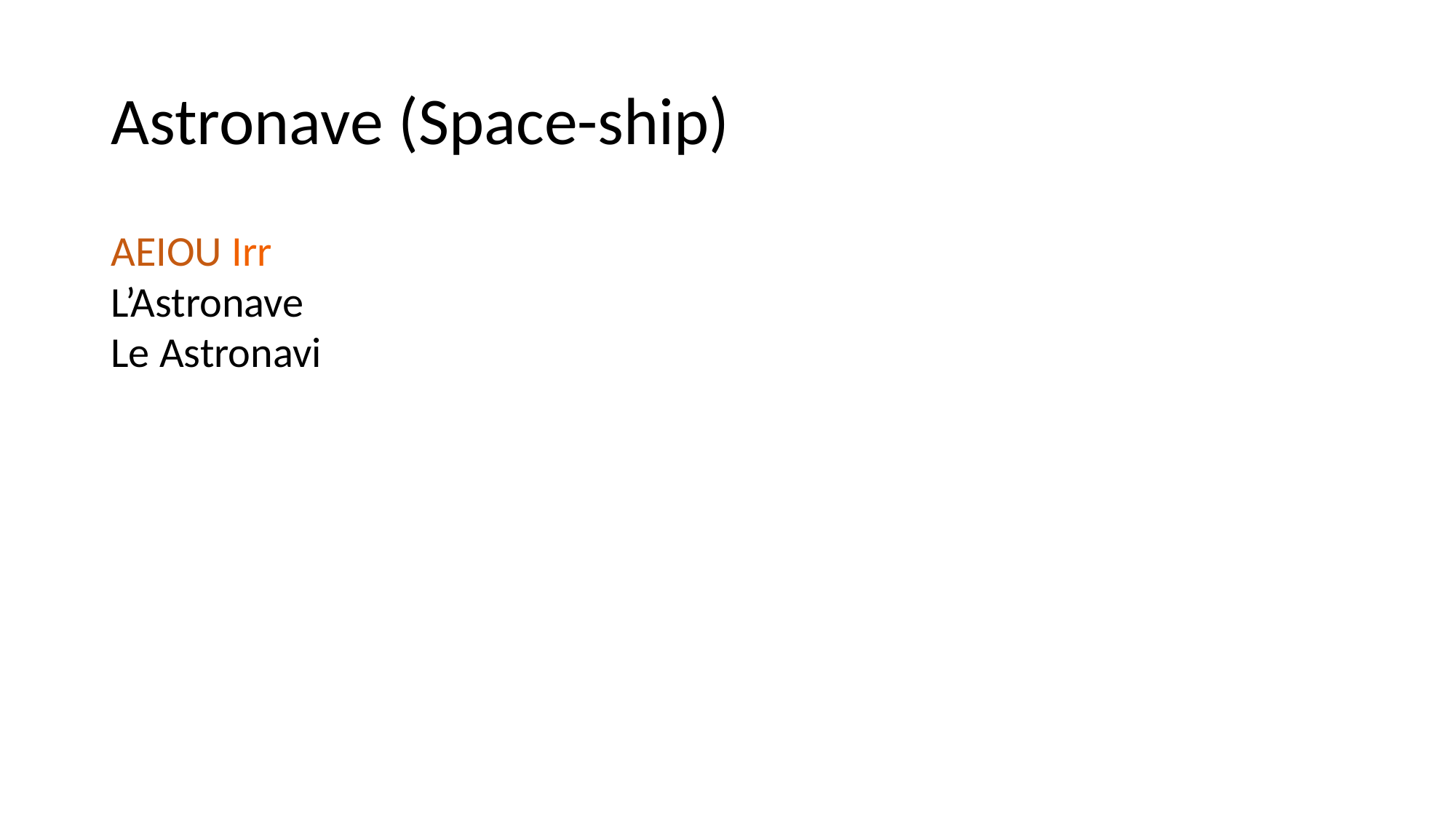

# Astronave (Space-ship)
AEIOU Irr
L’Astronave
Le Astronavi